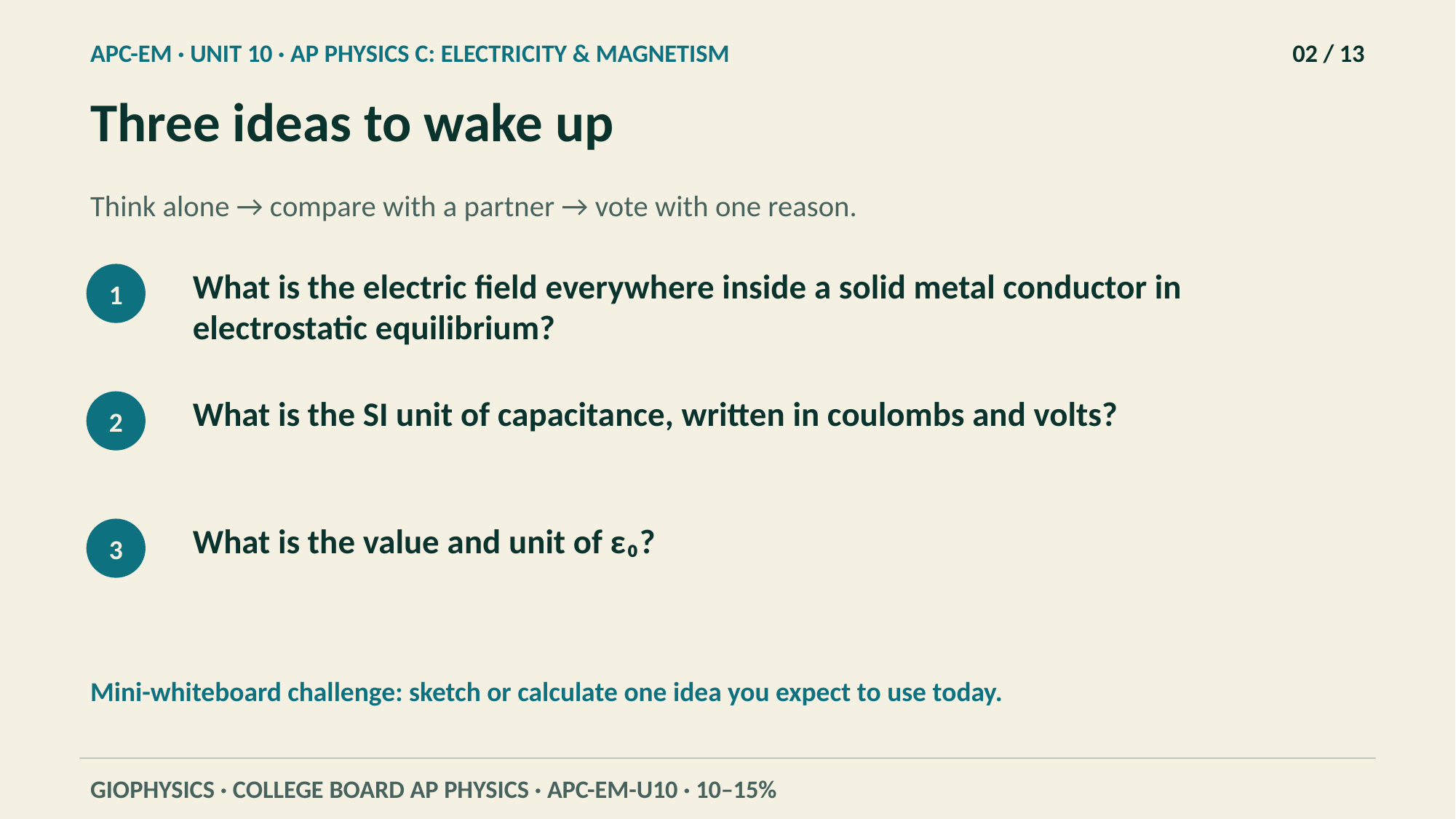

APC-EM · UNIT 10 · AP PHYSICS C: ELECTRICITY & MAGNETISM
02 / 13
Three ideas to wake up
Think alone → compare with a partner → vote with one reason.
What is the electric field everywhere inside a solid metal conductor in electrostatic equilibrium?

1
What is the SI unit of capacitance, written in coulombs and volts?

2
What is the value and unit of ε₀?

3
Mini-whiteboard challenge: sketch or calculate one idea you expect to use today.

GIOPHYSICS · COLLEGE BOARD AP PHYSICS · APC-EM-U10 · 10–15%